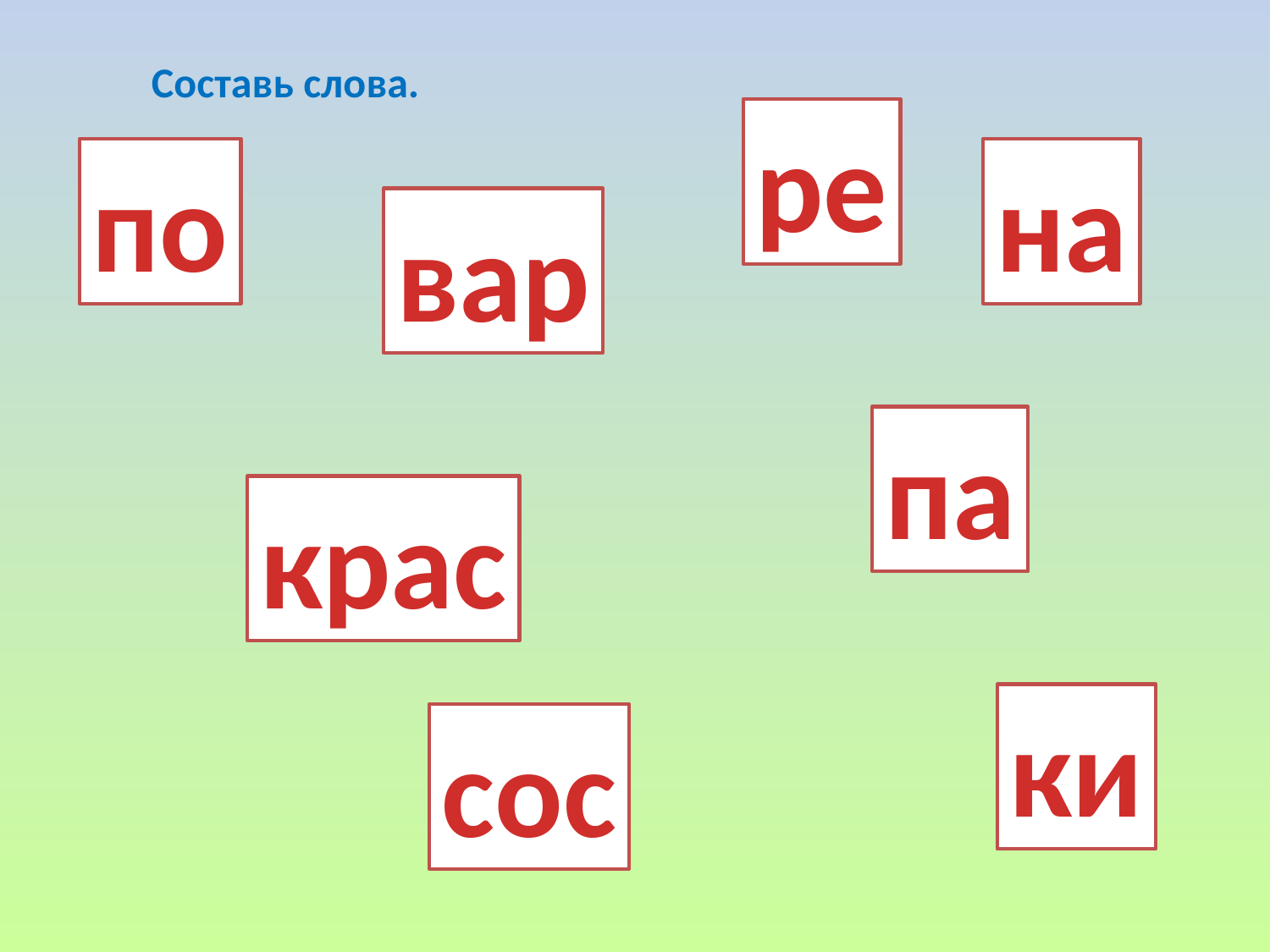

Составь слова.
ре
по
на
вар
па
крас
ки
сос